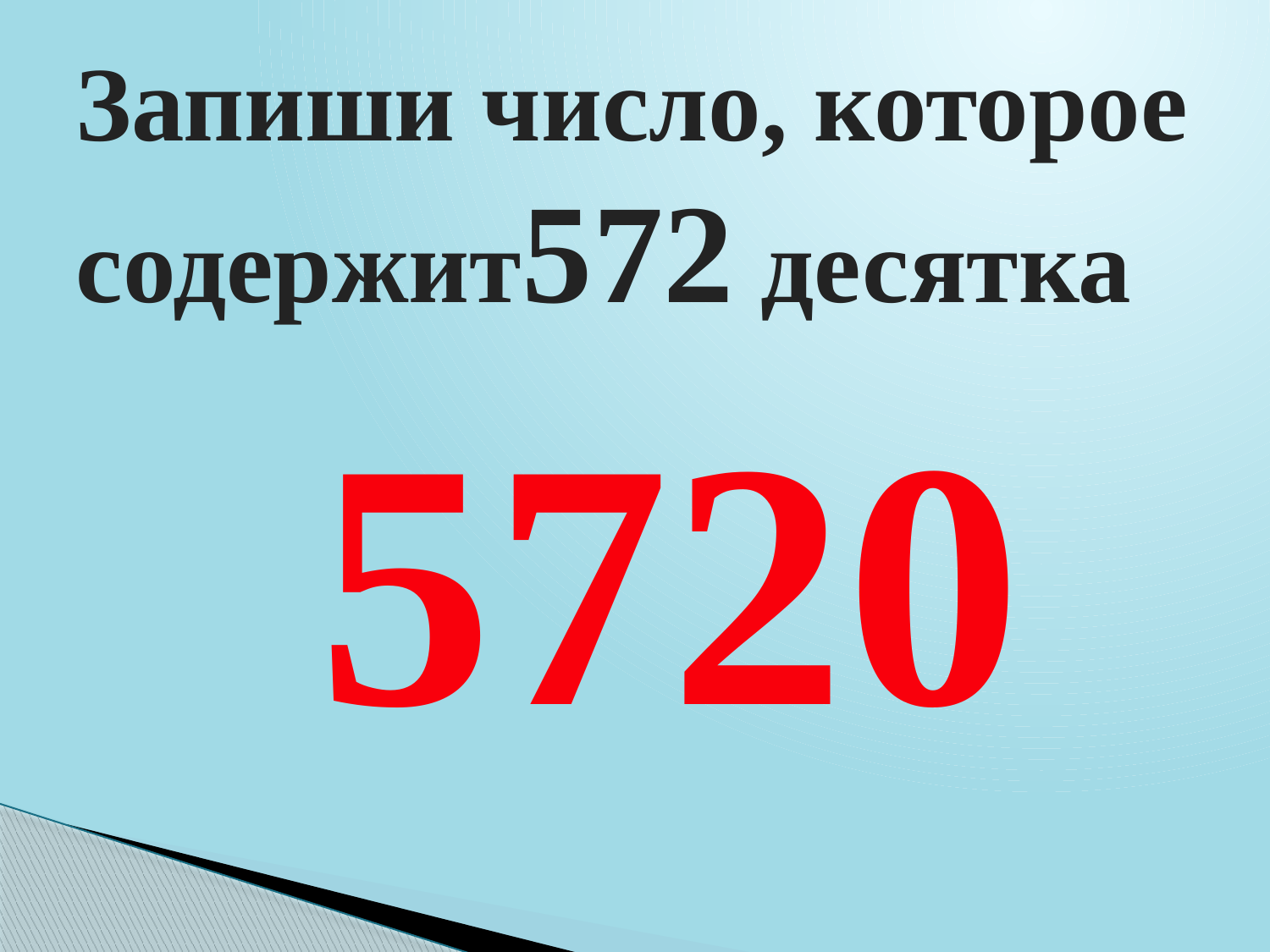

# Запиши число, которое содержит572 десятка

5720